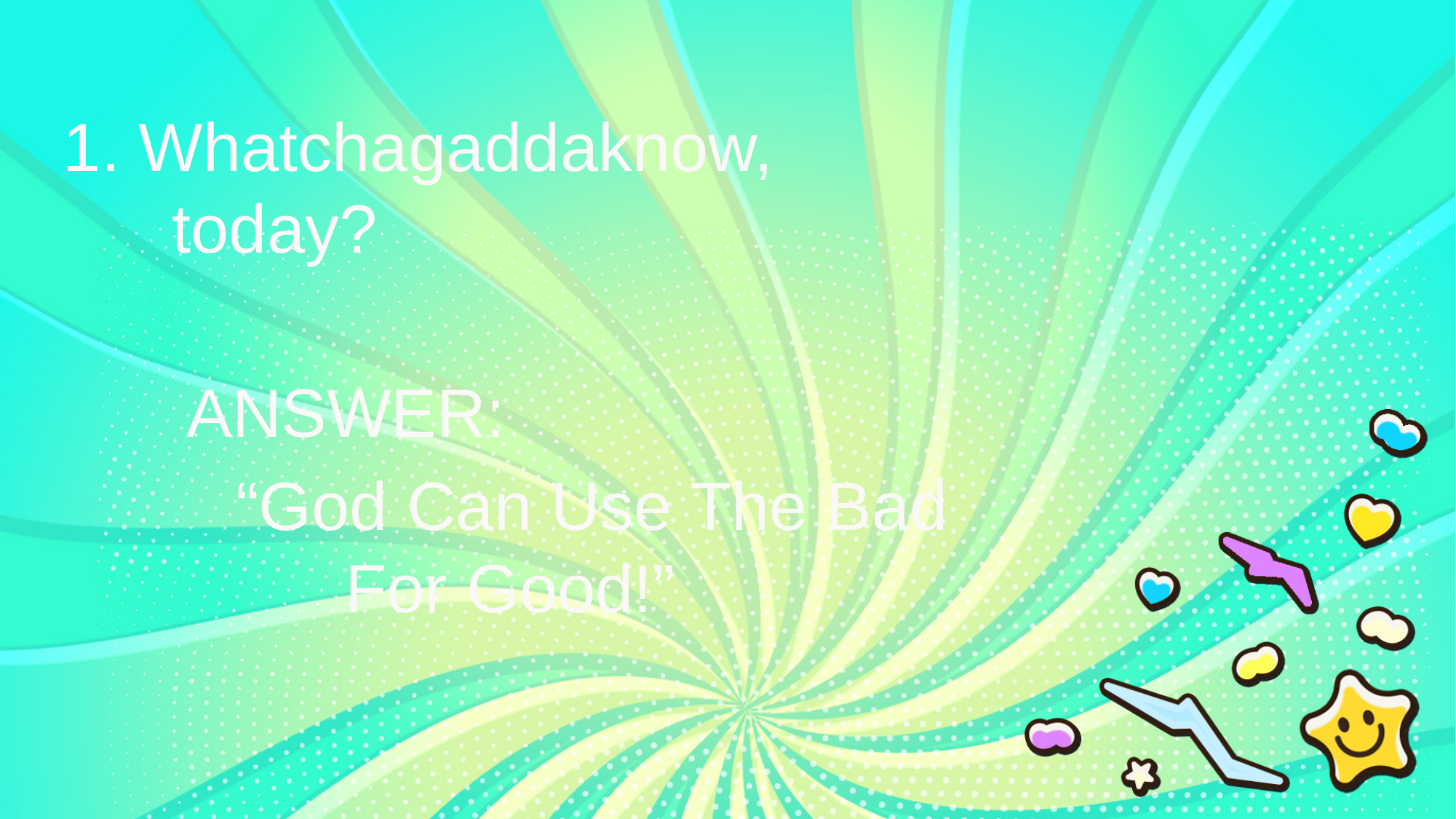

1. Whatchagaddaknow,
	today?
ANSWER:
“God Can Use The Bad
	For Good!”